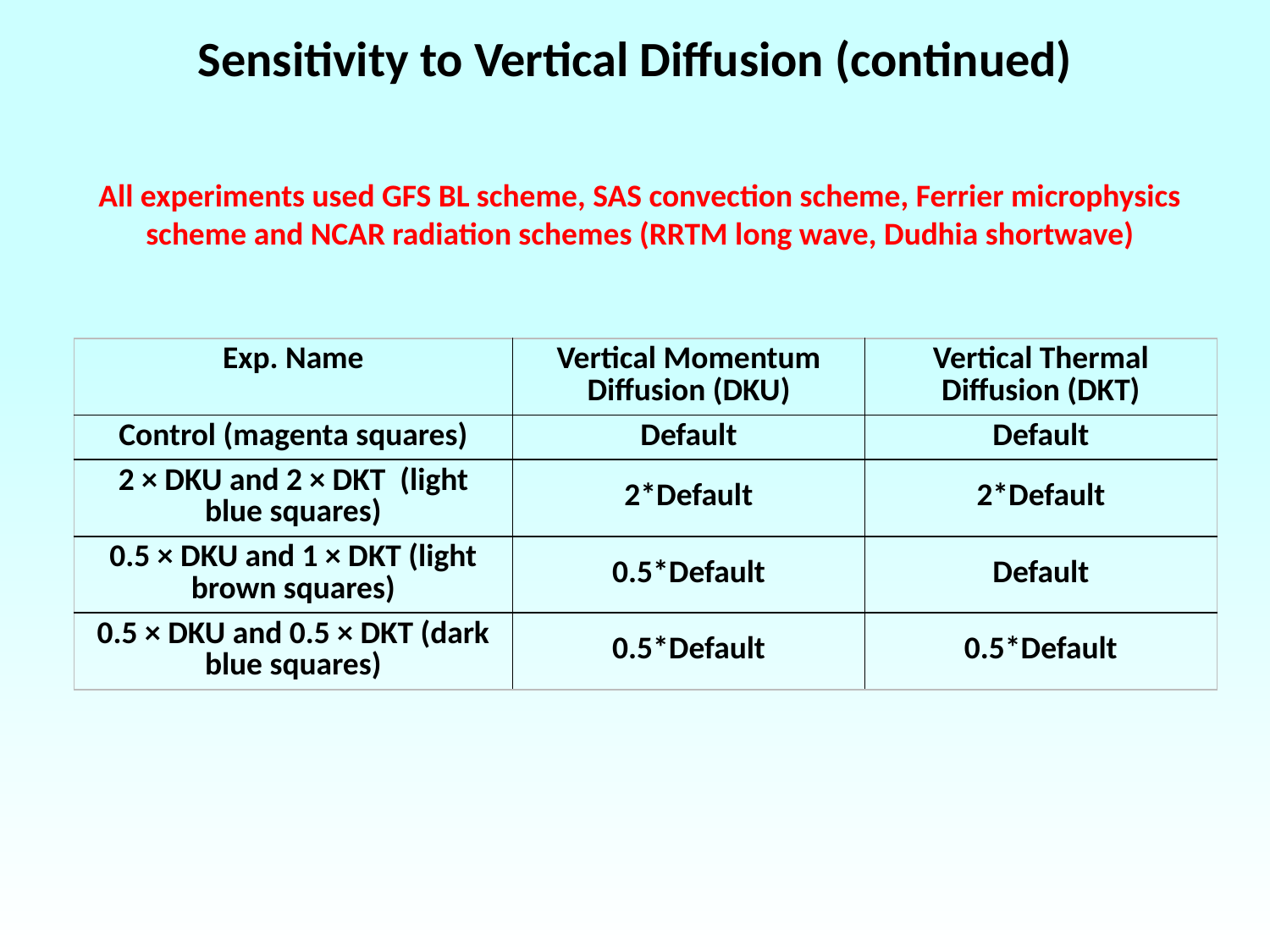

Sensitivity to Vertical Diffusion (continued)
All experiments used GFS BL scheme, SAS convection scheme, Ferrier microphysics scheme and NCAR radiation schemes (RRTM long wave, Dudhia shortwave)
| Exp. Name | Vertical Momentum Diffusion (DKU) | Vertical Thermal Diffusion (DKT) |
| --- | --- | --- |
| Control (magenta squares) | Default | Default |
| 2 × DKU and 2 × DKT (light blue squares) | 2\*Default | 2\*Default |
| 0.5 × DKU and 1 × DKT (light brown squares) | 0.5\*Default | Default |
| 0.5 × DKU and 0.5 × DKT (dark blue squares) | 0.5\*Default | 0.5\*Default |